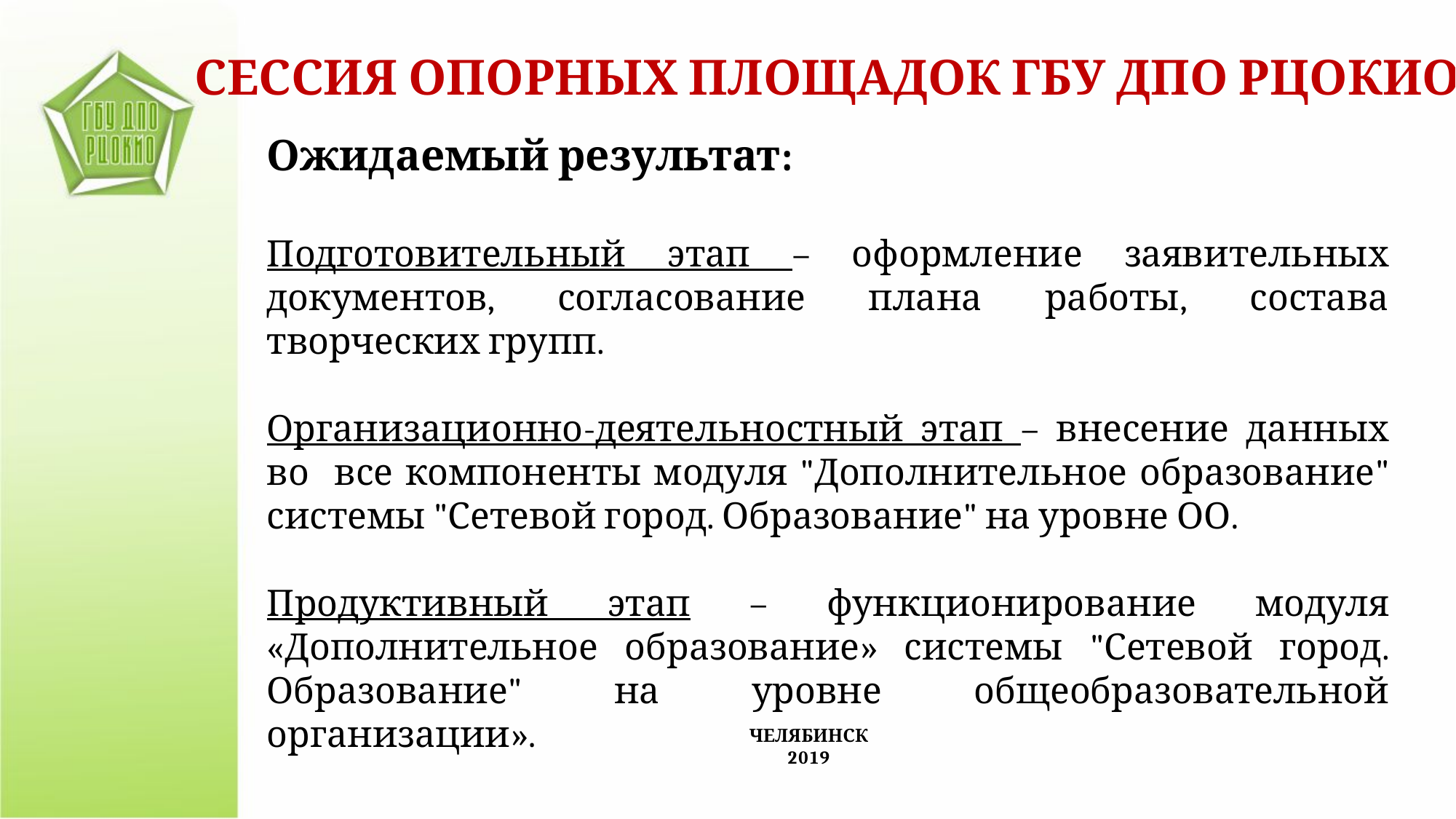

СЕССИЯ ОПОРНЫХ ПЛОЩАДОК ГБУ ДПО РЦОКИО
Ожидаемый результат:

Подготовительный этап – оформление заявительных документов, согласование плана работы, состава творческих групп.

Организационно-деятельностный этап – внесение данных во  все компоненты модуля "Дополнительное образование" системы "Сетевой город. Образование" на уровне ОО.

Продуктивный этап – функционирование модуля «Дополнительное образование» системы "Сетевой город. Образование" на уровне общеобразовательной организации».

ЧЕЛЯБИНСК
2019